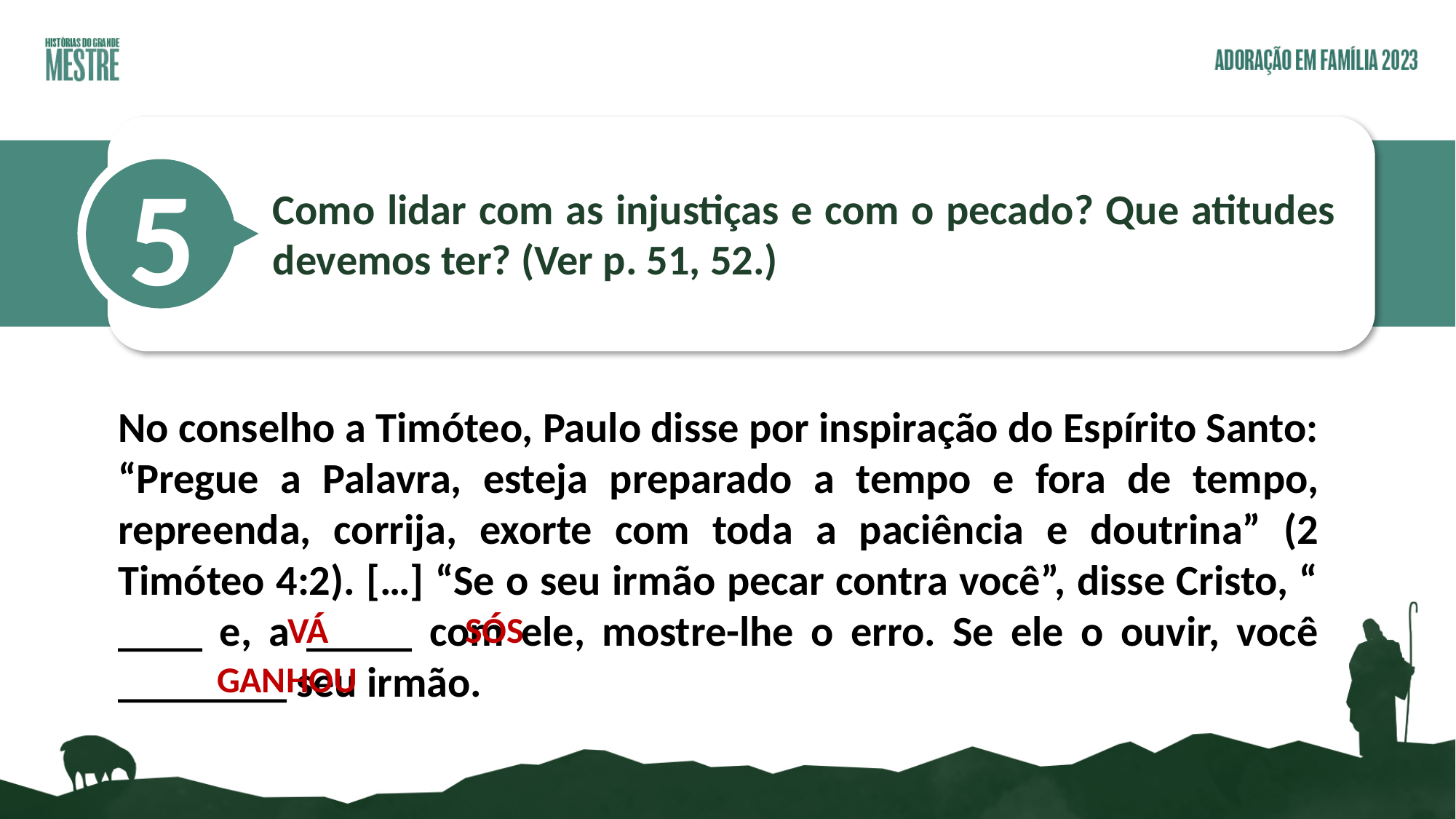

5
Como lidar com as injustiças e com o pecado? Que atitudes devemos ter? (Ver p. 51, 52.)
No conselho a Timóteo, Paulo disse por inspiração do Espírito Santo: “Pregue a Palavra, esteja preparado a tempo e fora de tempo, repreenda, corrija, exorte com toda a paciência e doutrina” (2 Timóteo 4:2). […] “Se o seu irmão pecar contra você”, disse Cristo, “ ____ e, a _____ com ele, mostre-lhe o erro. Se ele o ouvir, você ________ seu irmão.
SÓS
VÁ
GANHOU